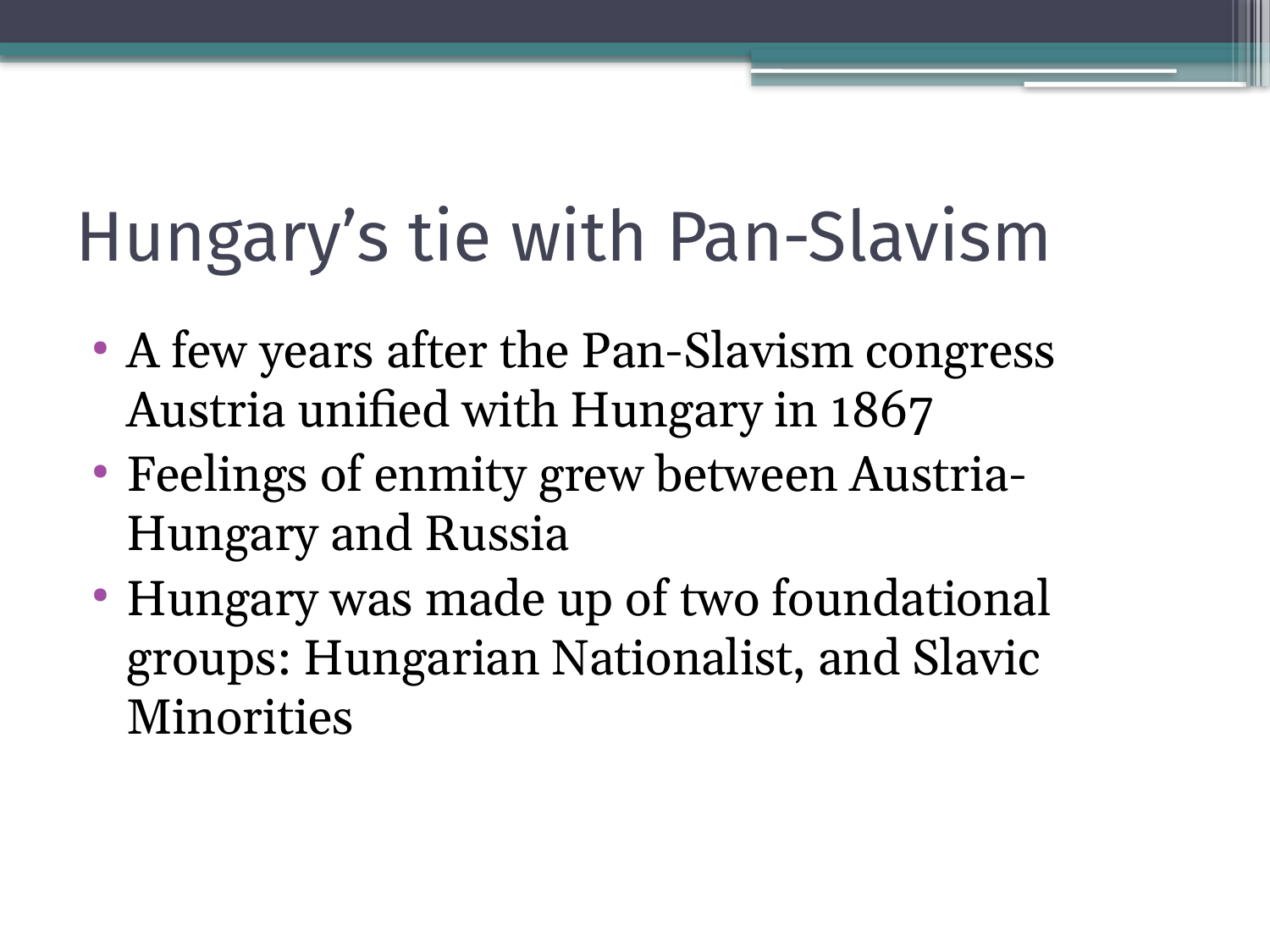

# Hungary’s tie with Pan-Slavism
A few years after the Pan-Slavism congress Austria unified with Hungary in 1867
Feelings of enmity grew between Austria-Hungary and Russia
Hungary was made up of two foundational groups: Hungarian Nationalist, and Slavic Minorities